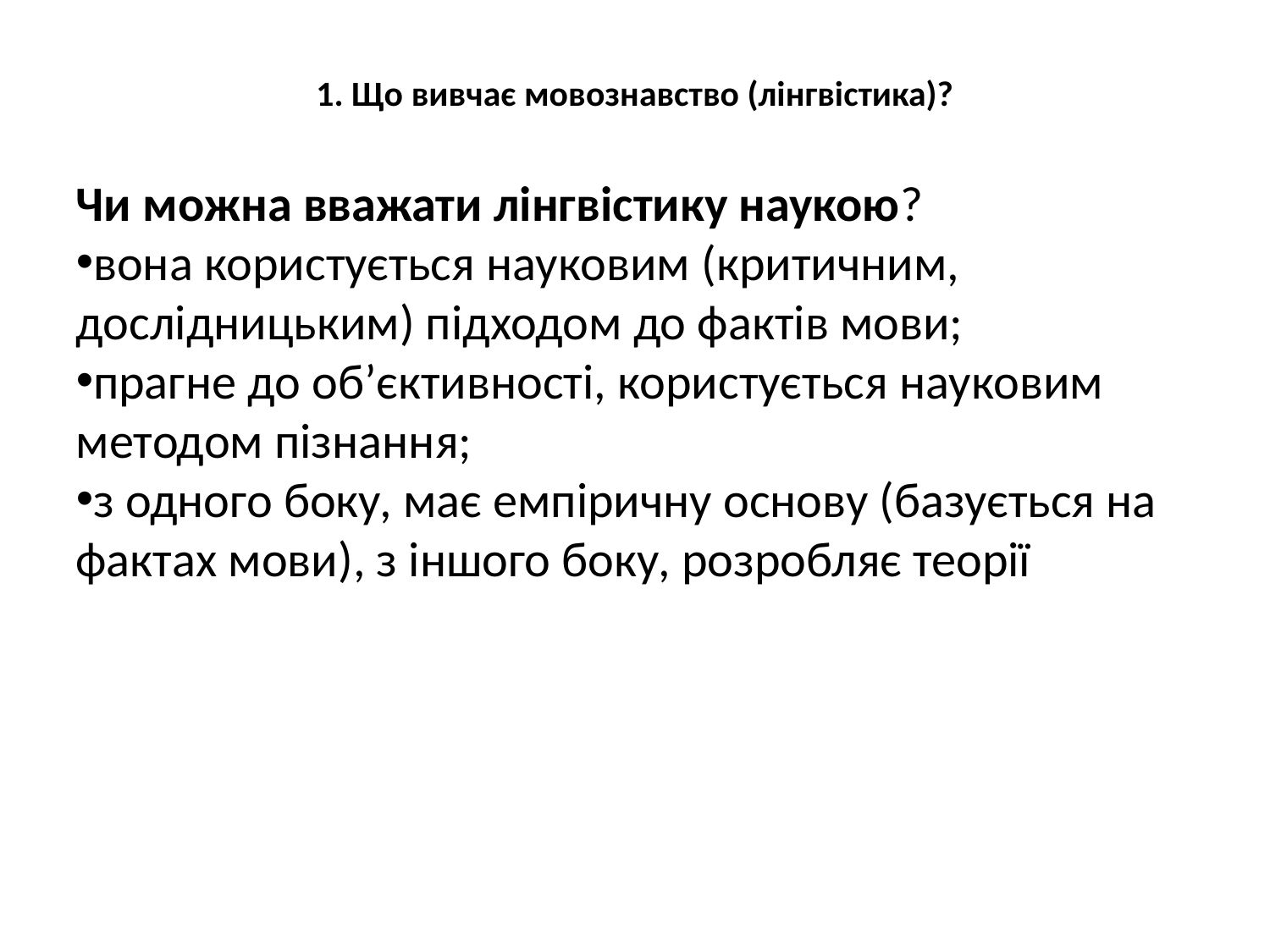

1. Що вивчає мовознавство (лінгвістика)?
Чи можна вважати лінгвістику наукою?
вона користується науковим (критичним, дослідницьким) підходом до фактів мови;
прагне до об’єктивності, користується науковим методом пізнання;
з одного боку, має емпіричну основу (базується на фактах мови), з іншого боку, розробляє теорії